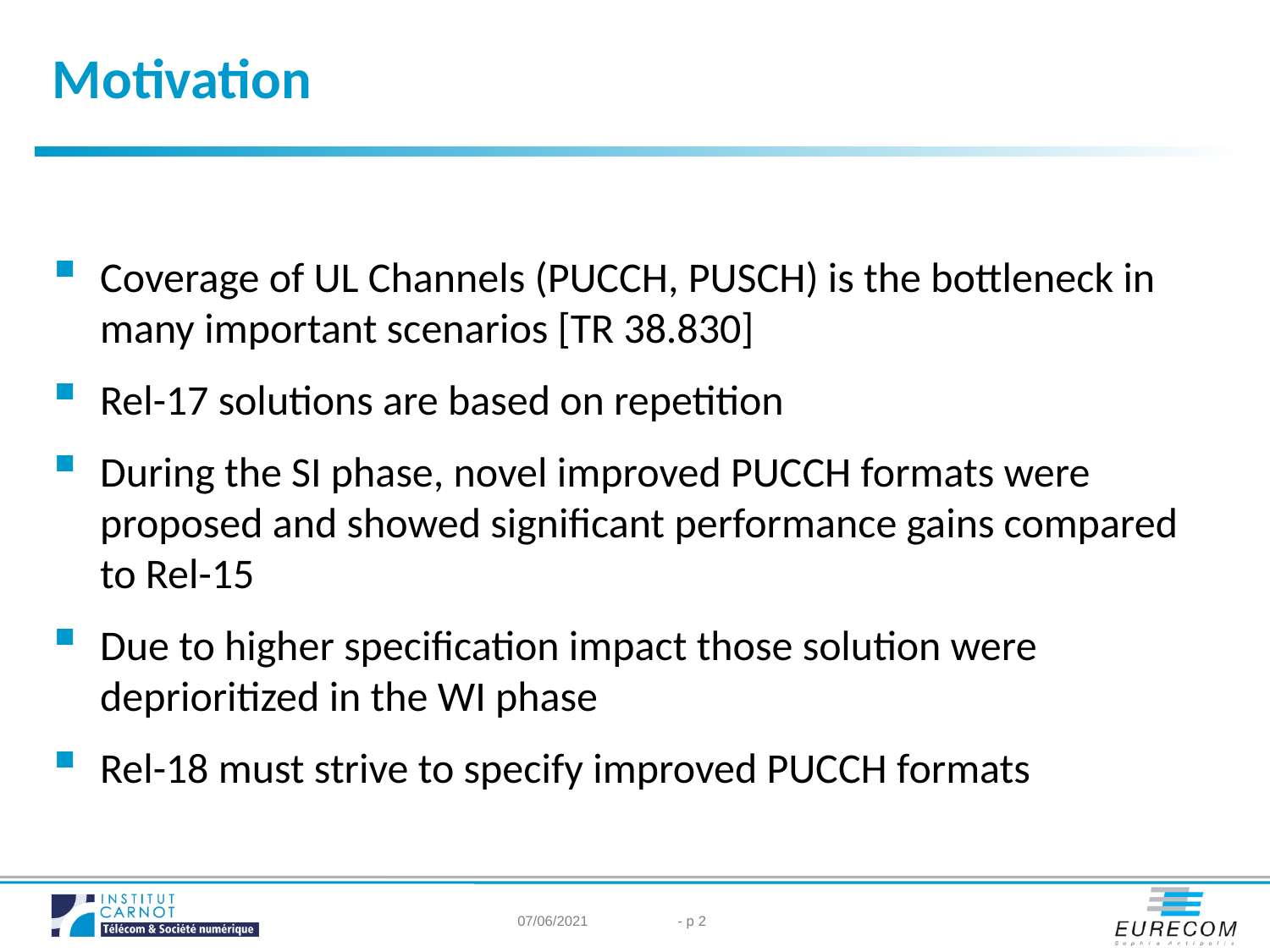

# Motivation
Coverage of UL Channels (PUCCH, PUSCH) is the bottleneck in many important scenarios [TR 38.830]
Rel-17 solutions are based on repetition
During the SI phase, novel improved PUCCH formats were proposed and showed significant performance gains compared to Rel-15
Due to higher specification impact those solution were deprioritized in the WI phase
Rel-18 must strive to specify improved PUCCH formats
07/06/2021
- p 2